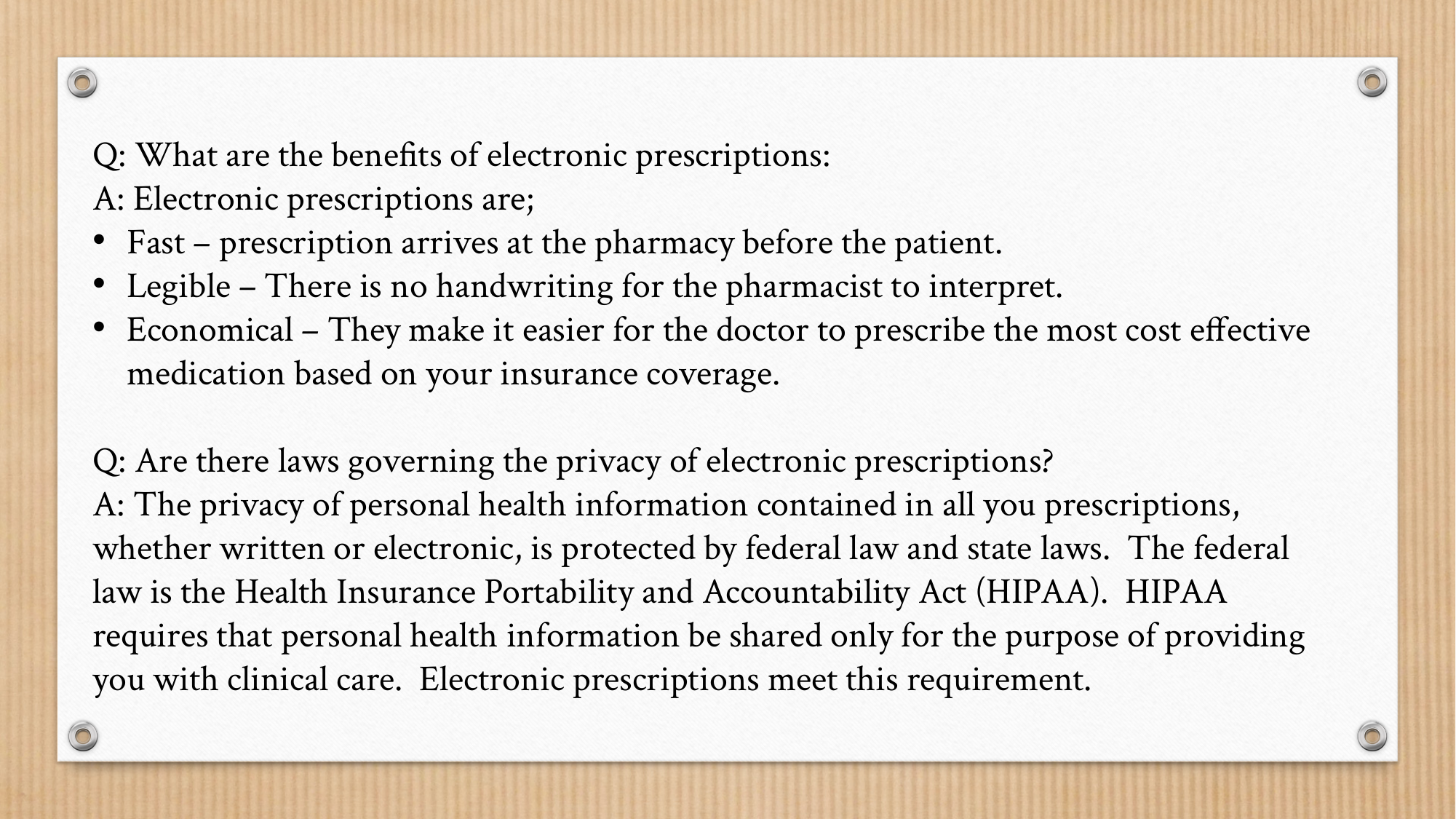

Q: What are the benefits of electronic prescriptions:
A: Electronic prescriptions are;
Fast – prescription arrives at the pharmacy before the patient.
Legible – There is no handwriting for the pharmacist to interpret.
Economical – They make it easier for the doctor to prescribe the most cost effective medication based on your insurance coverage.

Q: Are there laws governing the privacy of electronic prescriptions?
A: The privacy of personal health information contained in all you prescriptions, whether written or electronic, is protected by federal law and state laws.  The federal law is the Health Insurance Portability and Accountability Act (HIPAA).  HIPAA requires that personal health information be shared only for the purpose of providing you with clinical care.  Electronic prescriptions meet this requirement.